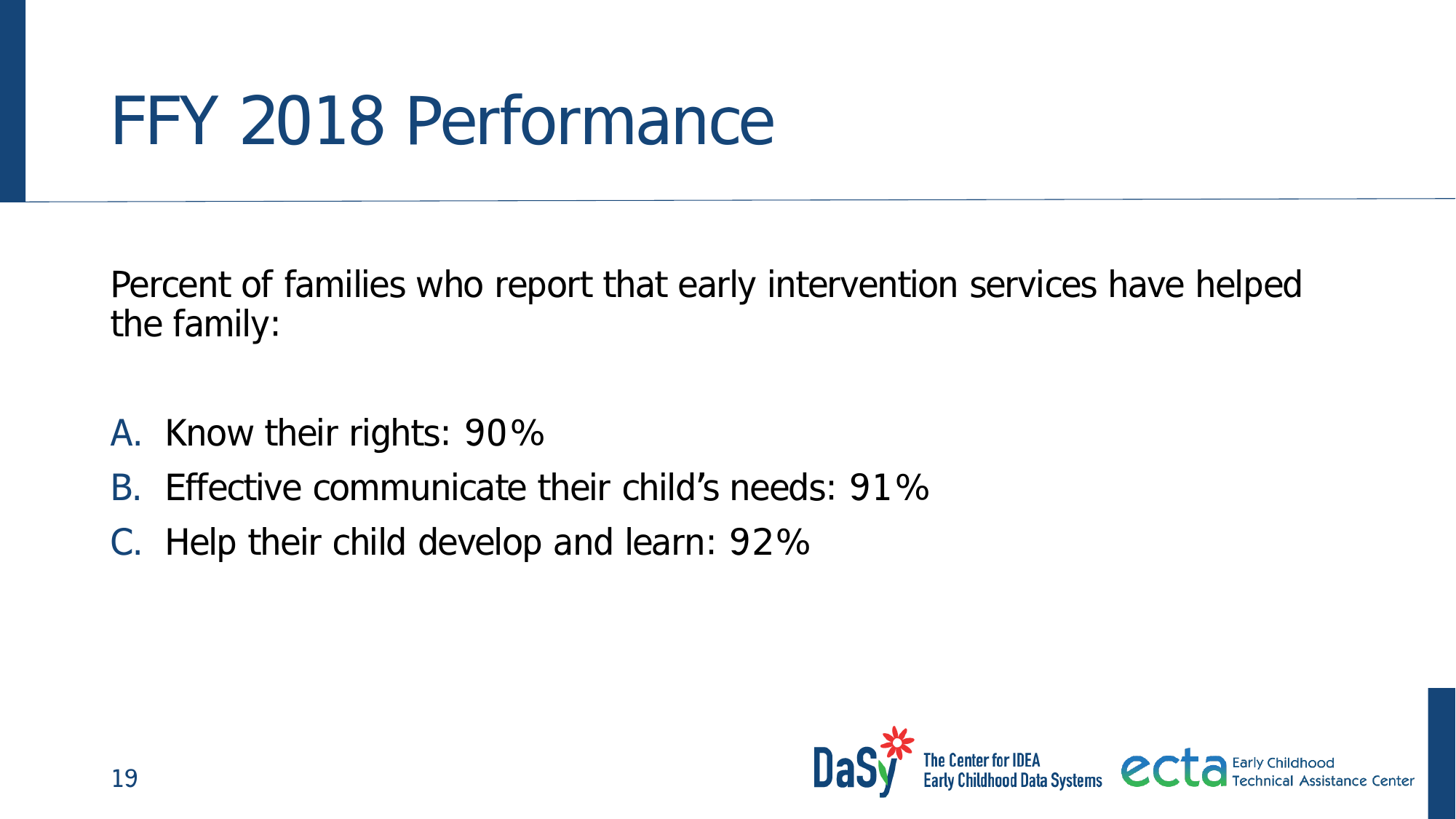

# FFY 2018 Performance
Percent of families who report that early intervention services have helped the family:

Know their rights: 90%
Effective communicate their child’s needs: 91%
Help their child develop and learn: 92%